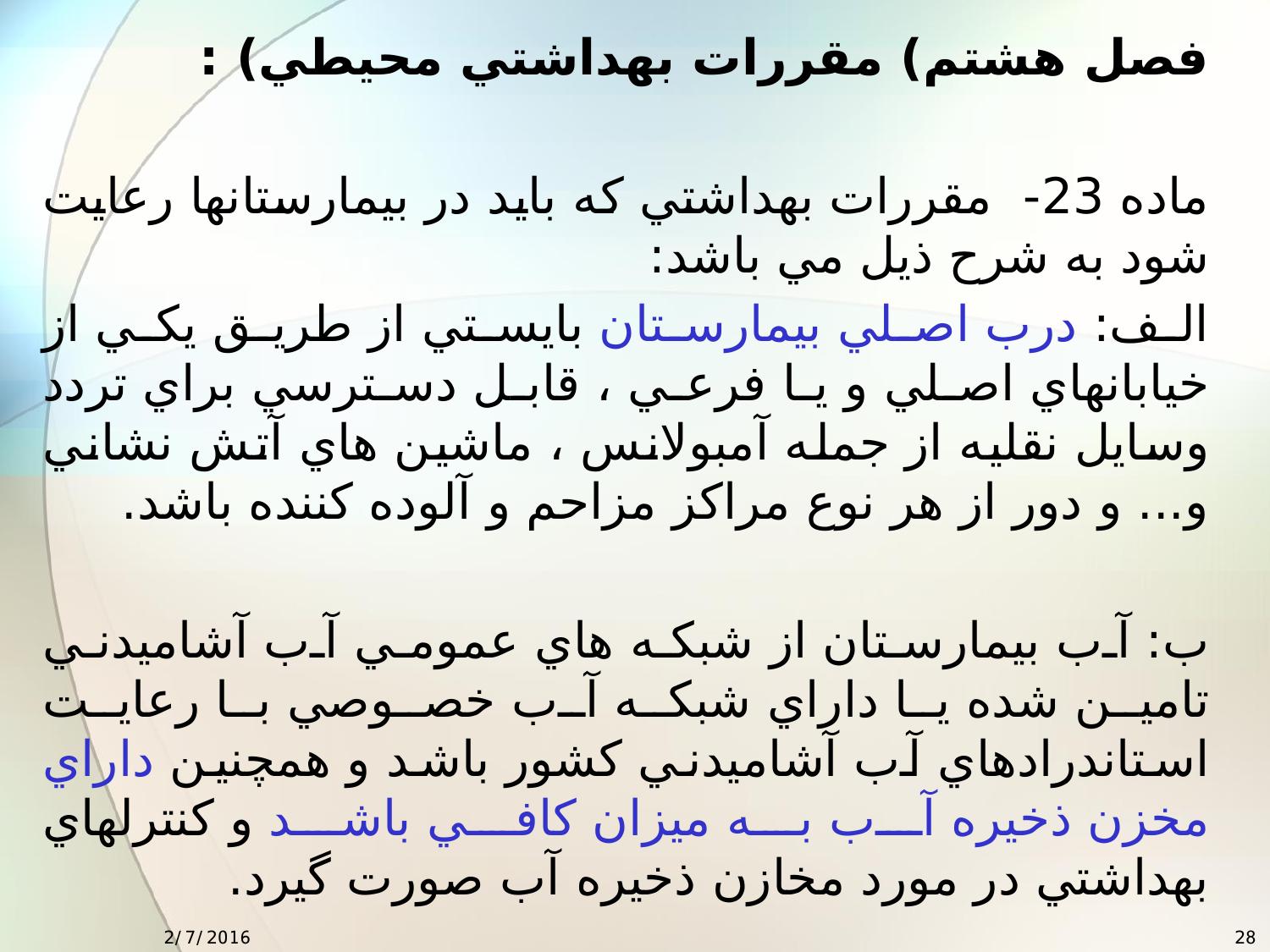

فصل هشتم) مقررات بهداشتي محيطي) :

ماده 23-  مقررات بهداشتي كه بايد در بيمارستانها رعايت شود به شرح ذيل مي باشد:
الف: درب اصلي بيمارستان بايستي از طريق يكي از خيابانهاي اصلي و يا فرعي ، قابل دسترسي براي تردد وسايل نقليه از جمله آمبولانس ، ماشين هاي آتش نشاني و... و دور از هر نوع مراكز مزاحم و آلوده كننده باشد.

ب: آب بيمارستان از شبكه هاي عمومي آب آشاميدني تامين شده يا داراي شبكه آب خصوصي با رعايت استاندرادهاي آب آشاميدني كشور باشد و همچنين داراي مخزن ذخيره آب به ميزان كافي باشد و كنترلهاي بهداشتي در مورد مخازن ذخيره آب صورت گيرد.

2/7/2016
28